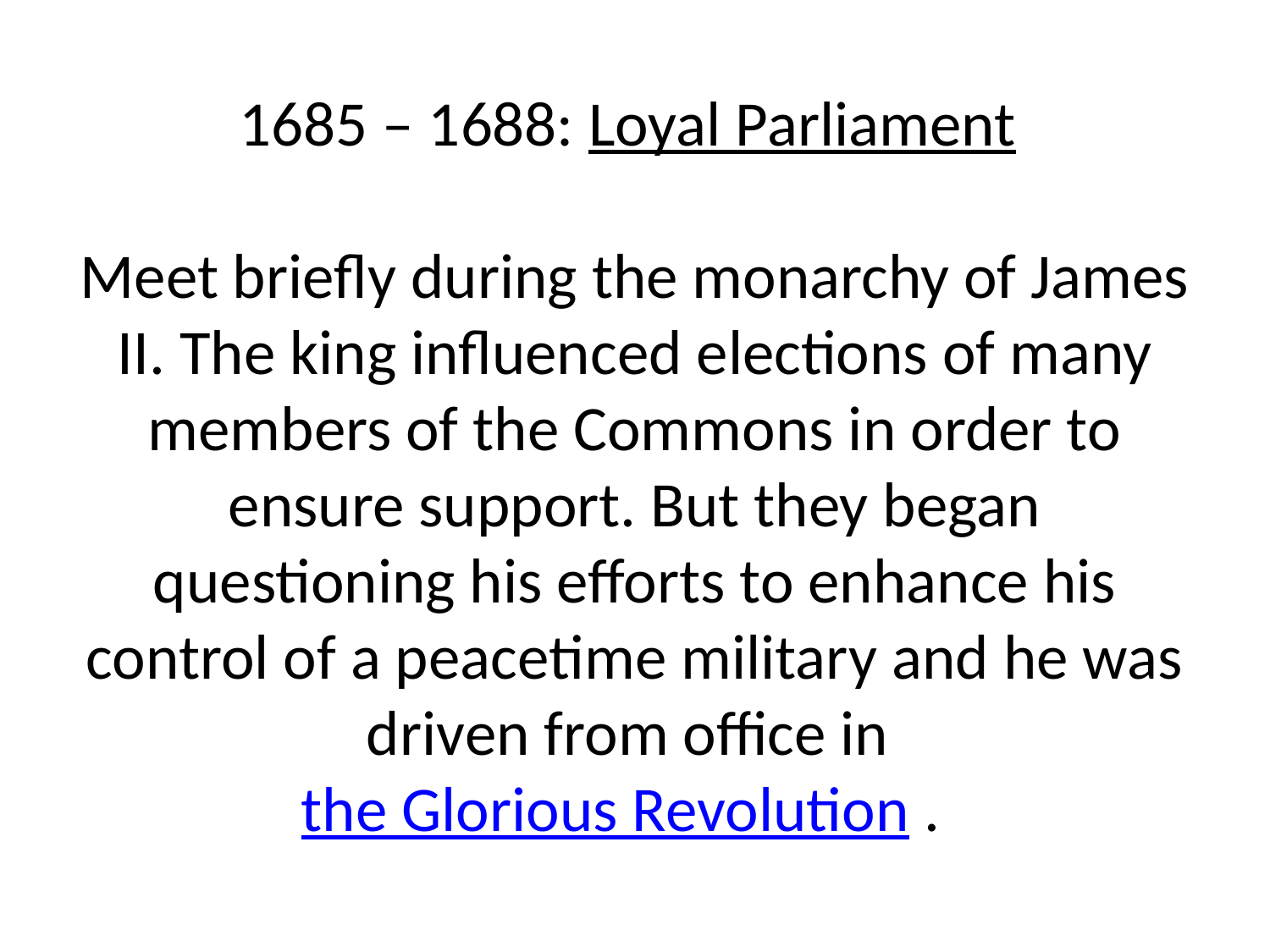

# 1685 – 1688: Loyal Parliament Meet briefly during the monarchy of James II. The king influenced elections of many members of the Commons in order to ensure support. But they began questioning his efforts to enhance his control of a peacetime military and he was driven from office in the Glorious Revolution .